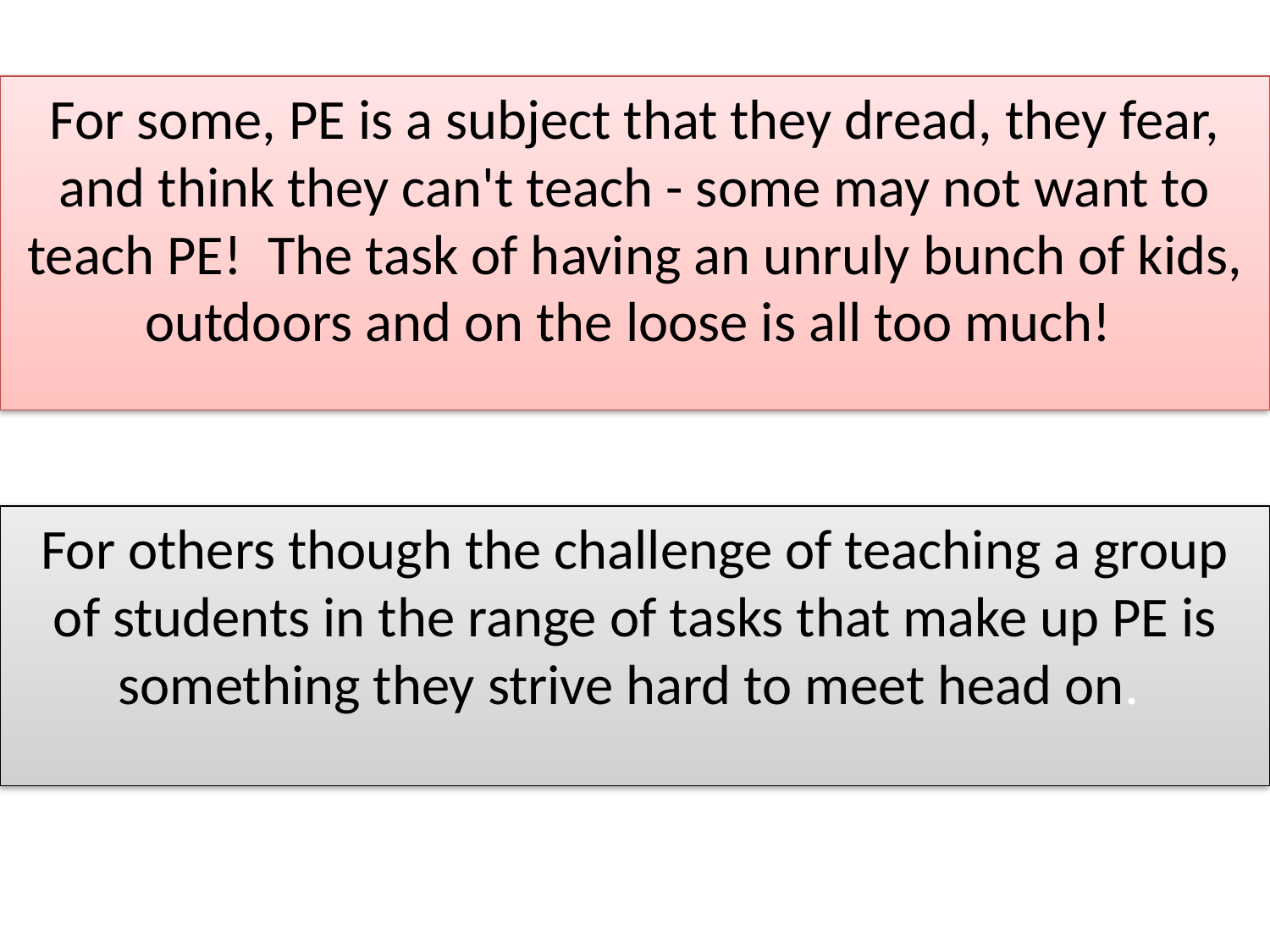

For some, PE is a subject that they dread, they fear, and think they can't teach - some may not want to teach PE!  The task of having an unruly bunch of kids, outdoors and on the loose is all too much!
For others though the challenge of teaching a group of students in the range of tasks that make up PE is something they strive hard to meet head on.